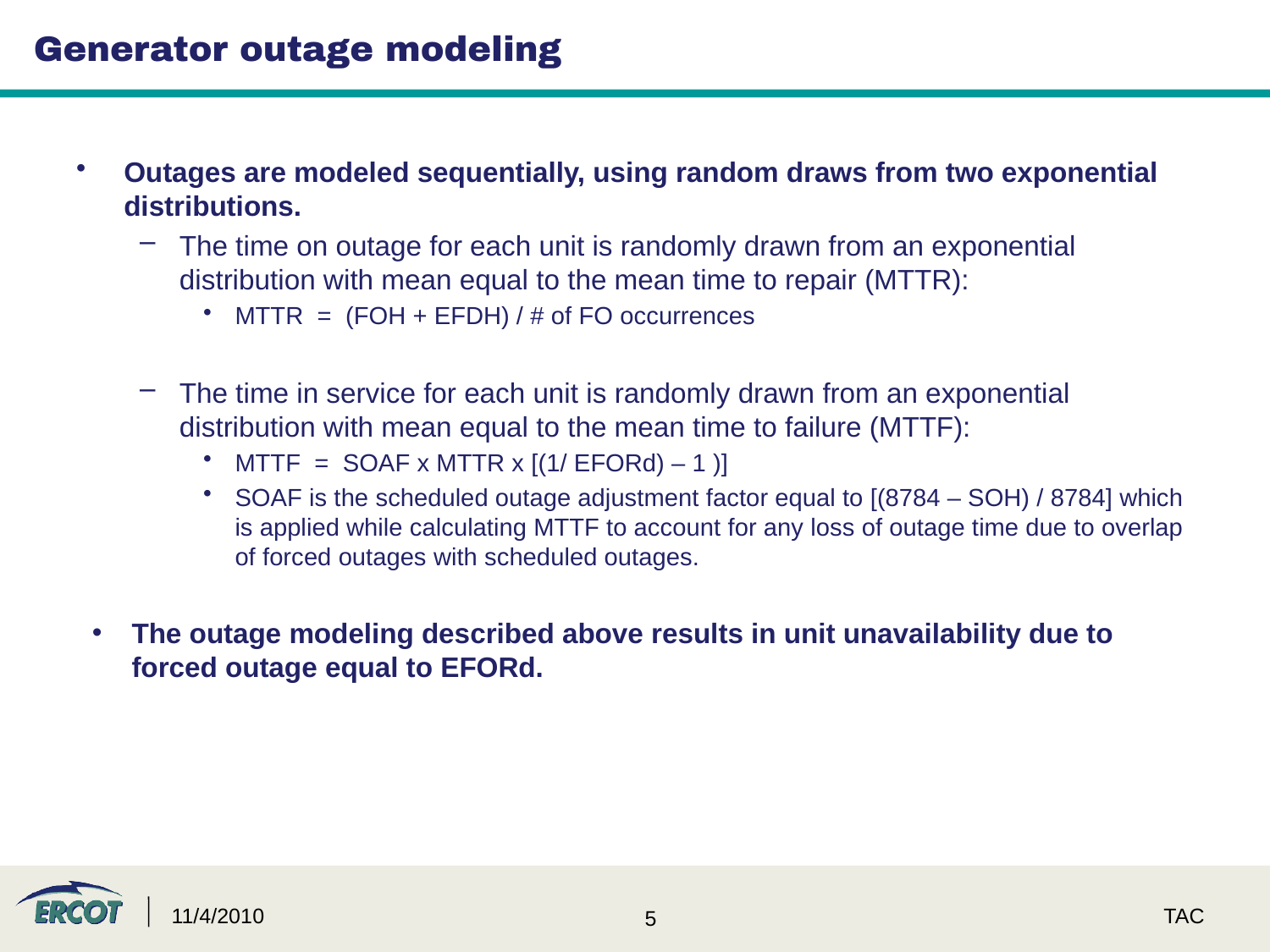

# Generator outage modeling
Outages are modeled sequentially, using random draws from two exponential distributions.
The time on outage for each unit is randomly drawn from an exponential distribution with mean equal to the mean time to repair (MTTR):
MTTR  =  (FOH + EFDH) / # of FO occurrences

The time in service for each unit is randomly drawn from an exponential distribution with mean equal to the mean time to failure (MTTF):
MTTF  =  SOAF x MTTR x [(1/ EFORd) – 1 )]
SOAF is the scheduled outage adjustment factor equal to [(8784 – SOH) / 8784] which is applied while calculating MTTF to account for any loss of outage time due to overlap of forced outages with scheduled outages.

The outage modeling described above results in unit unavailability due to forced outage equal to EFORd.
11/4/2010
TAC